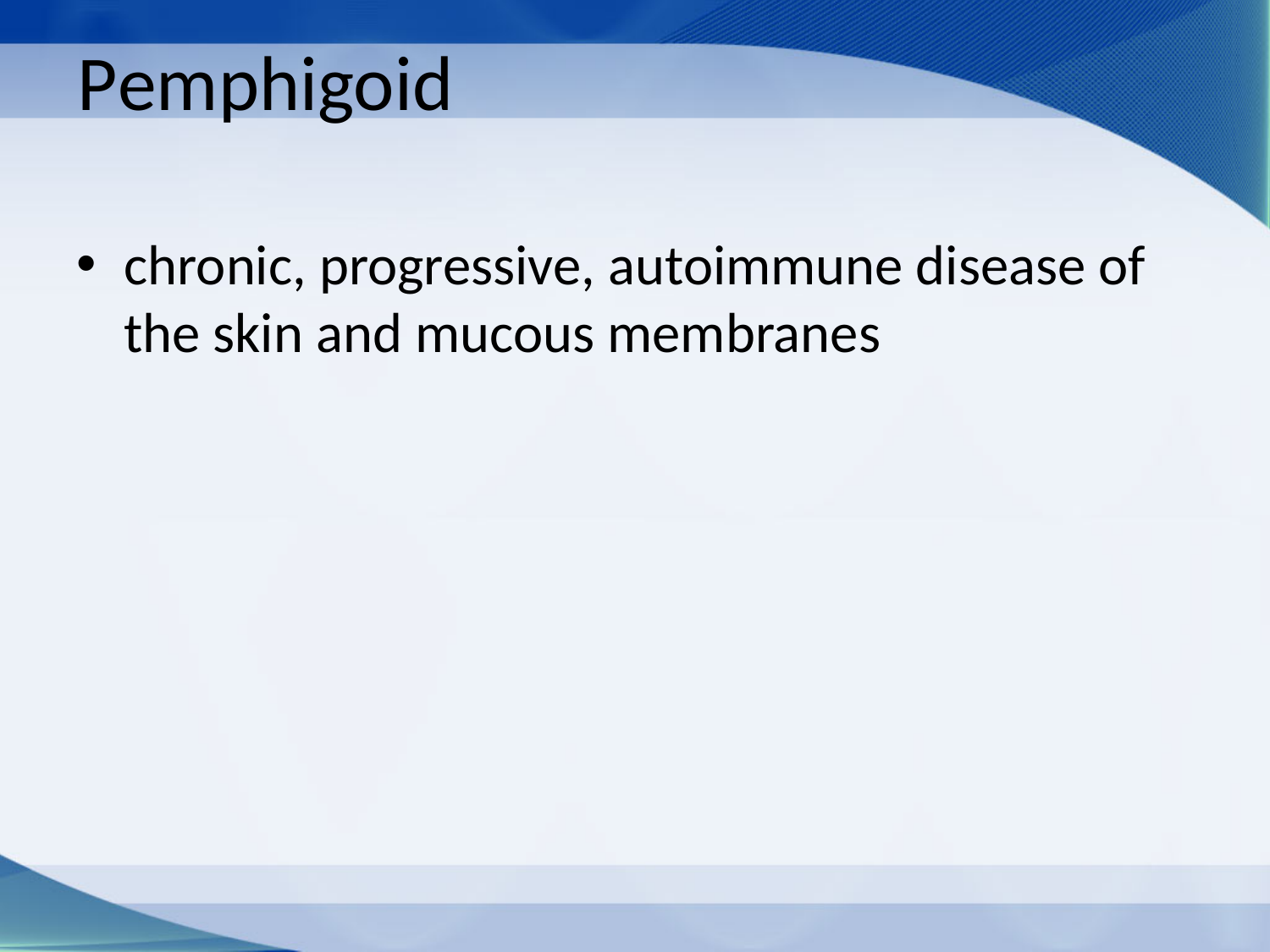

# Pemphigoid
chronic, progressive, autoimmune disease of the skin and mucous membranes